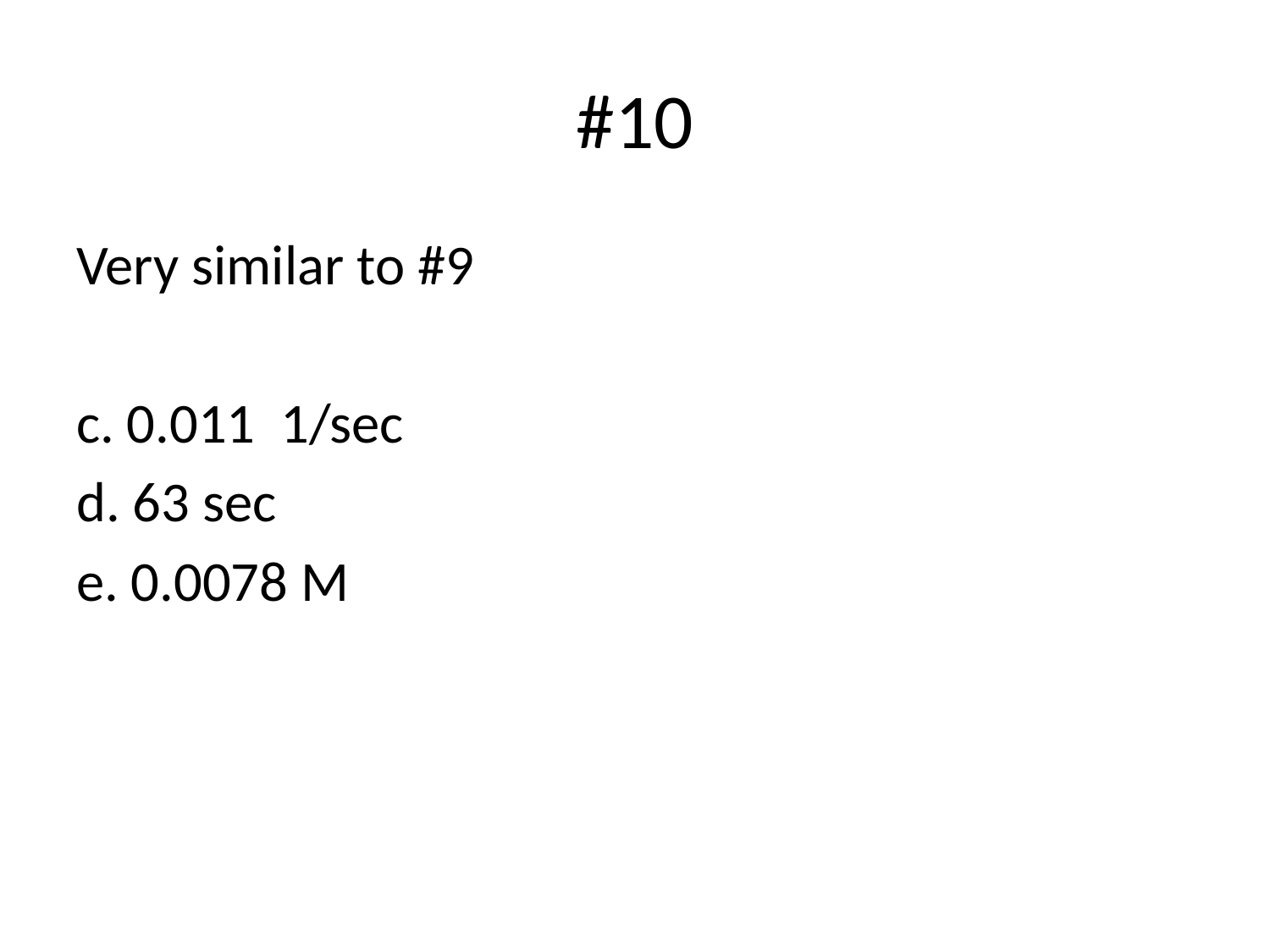

# #10
Very similar to #9

c. 0.011  1/sec
d. 63 sec
e. 0.0078 M